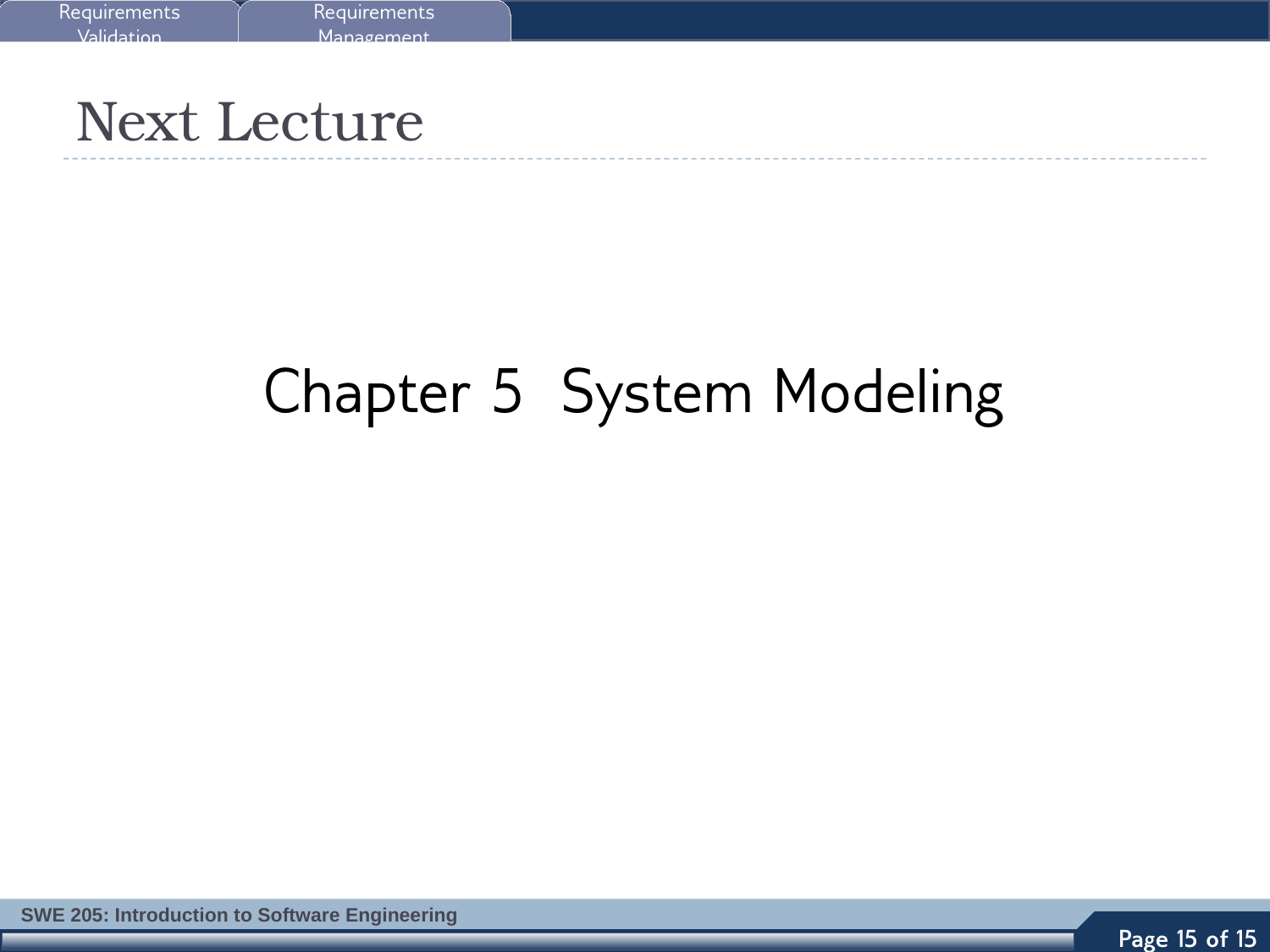

Requirements Validation
Requirements Management
# Next Lecture

Chapter 5  System Modeling
15
Page 15 of 15